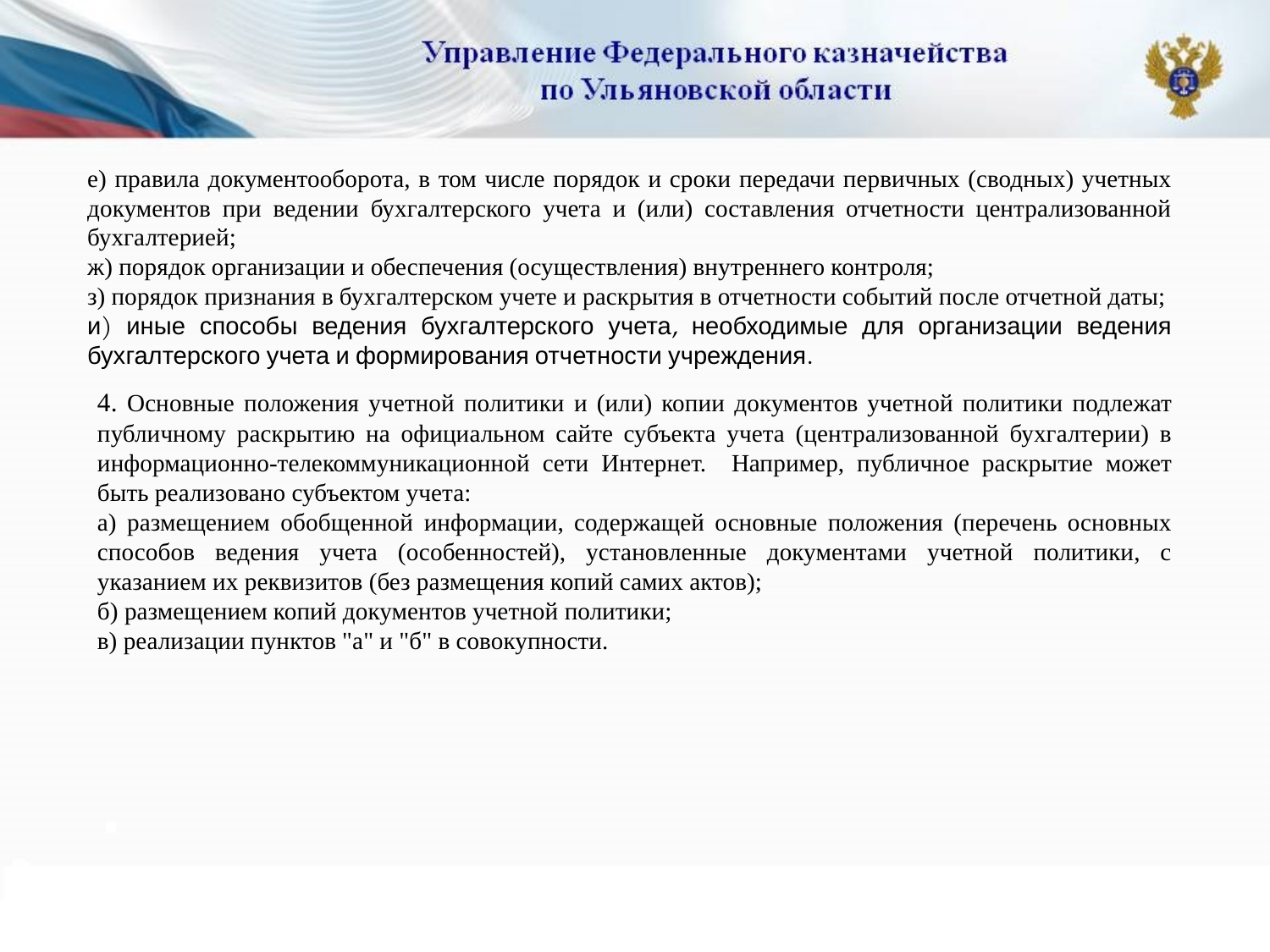

е) правила документооборота, в том числе порядок и сроки передачи первичных (сводных) учетных документов при ведении бухгалтерского учета и (или) составления отчетности централизованной бухгалтерией;
ж) порядок организации и обеспечения (осуществления) внутреннего контроля;
з) порядок признания в бухгалтерском учете и раскрытия в отчетности событий после отчетной даты;
и) иные способы ведения бухгалтерского учета, необходимые для организации ведения бухгалтерского учета и формирования отчетности учреждения.

4. Основные положения учетной политики и (или) копии документов учетной политики подлежат публичному раскрытию на официальном сайте субъекта учета (централизованной бухгалтерии) в информационно-телекоммуникационной сети Интернет.  Например, публичное раскрытие может быть реализовано субъектом учета:
а) размещением обобщенной информации, содержащей основные положения (перечень основных способов ведения учета (особенностей), установленные документами учетной политики, с указанием их реквизитов (без размещения копий самих актов);
б) размещением копий документов учетной политики;
в) реализации пунктов "а" и "б" в совокупности.